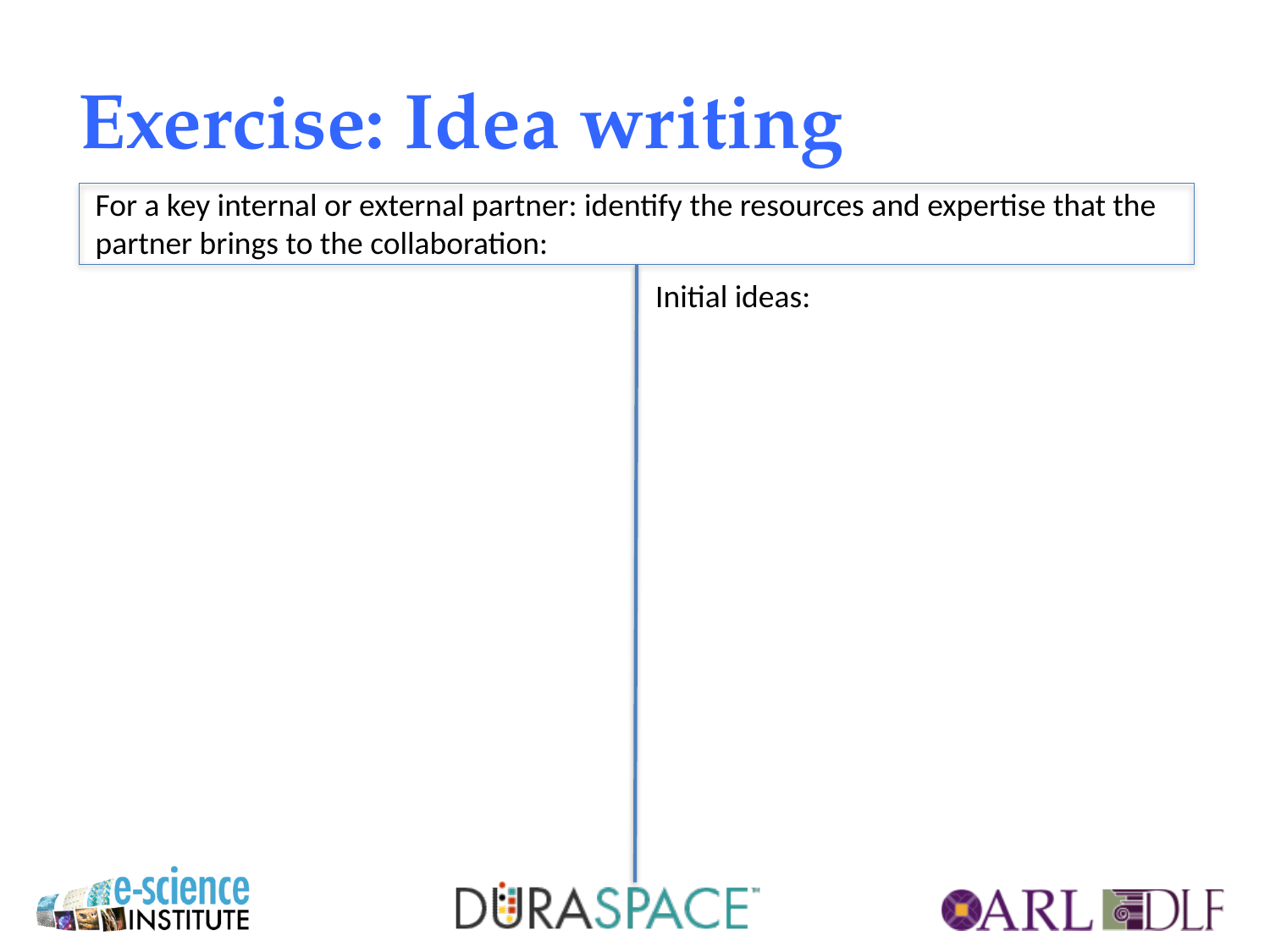

# Exercise: Idea writing
For a key internal or external partner: identify the resources and expertise that the partner brings to the collaboration:

Initial ideas: